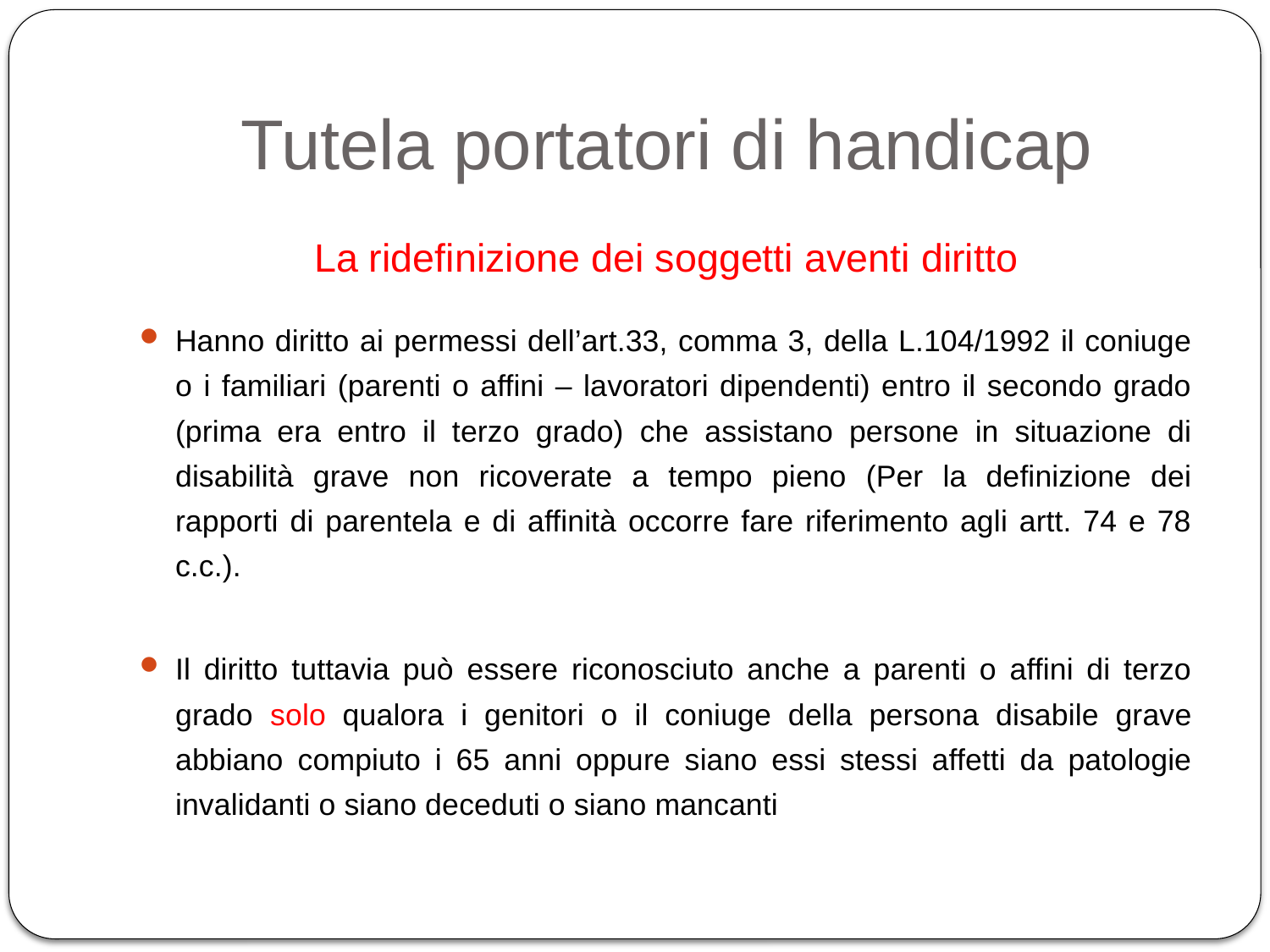

# Tutela portatori di handicap
La ridefinizione dei soggetti aventi diritto

Hanno diritto ai permessi dell’art.33, comma 3, della L.104/1992 il coniuge o i familiari (parenti o affini – lavoratori dipendenti) entro il secondo grado (prima era entro il terzo grado) che assistano persone in situazione di disabilità grave non ricoverate a tempo pieno (Per la definizione dei rapporti di parentela e di affinità occorre fare riferimento agli artt. 74 e 78 c.c.).

Il diritto tuttavia può essere riconosciuto anche a parenti o affini di terzo grado solo qualora i genitori o il coniuge della persona disabile grave abbiano compiuto i 65 anni oppure siano essi stessi affetti da patologie invalidanti o siano deceduti o siano mancanti